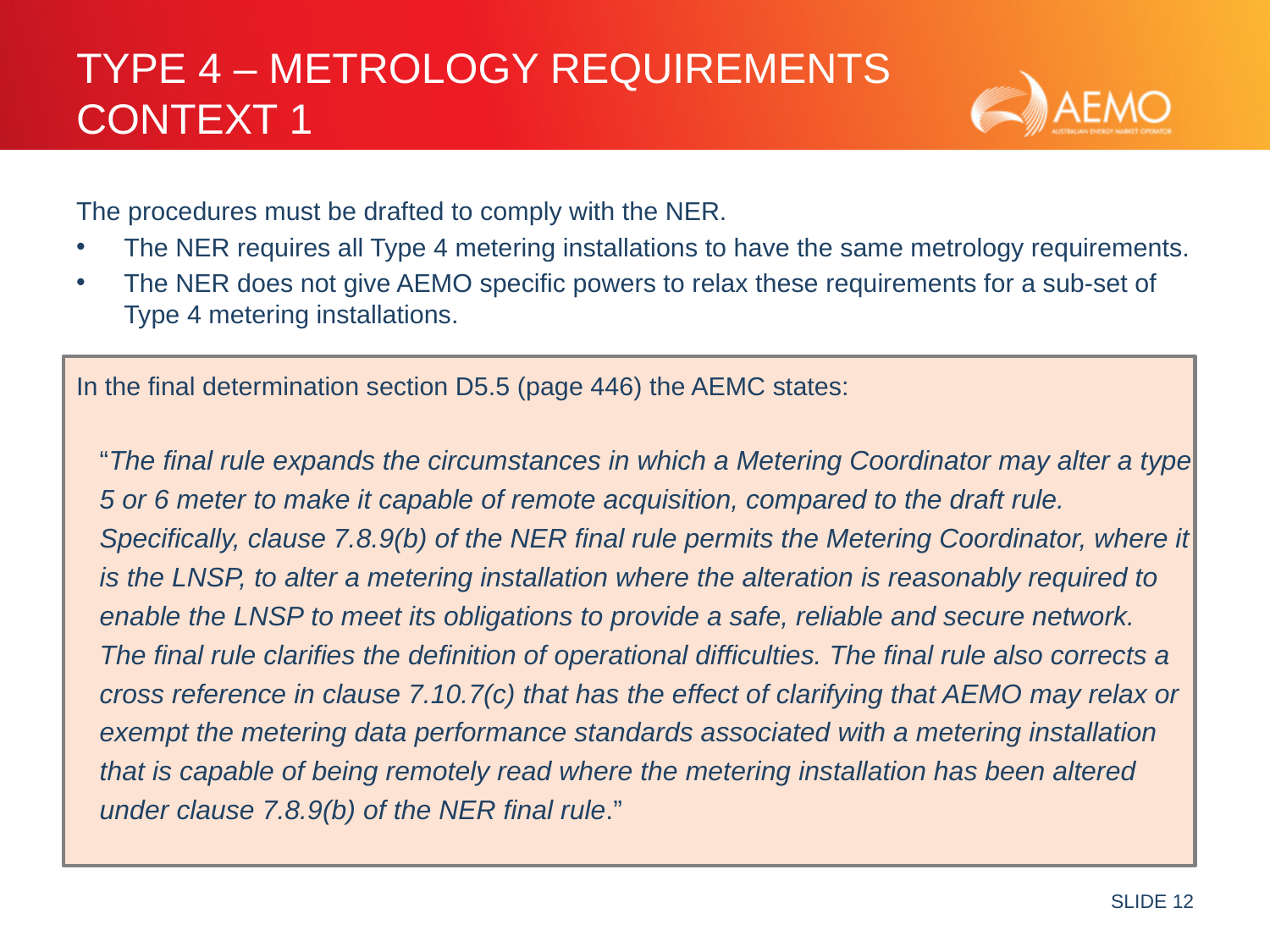

# Type 4 – Metrology Requirements Context 1
The procedures must be drafted to comply with the NER.
The NER requires all Type 4 metering installations to have the same metrology requirements.
The NER does not give AEMO specific powers to relax these requirements for a sub-set of Type 4 metering installations.

In the final determination section D5.5 (page 446) the AEMC states:

“The final rule expands the circumstances in which a Metering Coordinator may alter a type 5 or 6 meter to make it capable of remote acquisition, compared to the draft rule. Specifically, clause 7.8.9(b) of the NER final rule permits the Metering Coordinator, where it is the LNSP, to alter a metering installation where the alteration is reasonably required to enable the LNSP to meet its obligations to provide a safe, reliable and secure network.
The final rule clarifies the definition of operational difficulties. The final rule also corrects a cross reference in clause 7.10.7(c) that has the effect of clarifying that AEMO may relax or exempt the metering data performance standards associated with a metering installation that is capable of being remotely read where the metering installation has been altered under clause 7.8.9(b) of the NER final rule.”